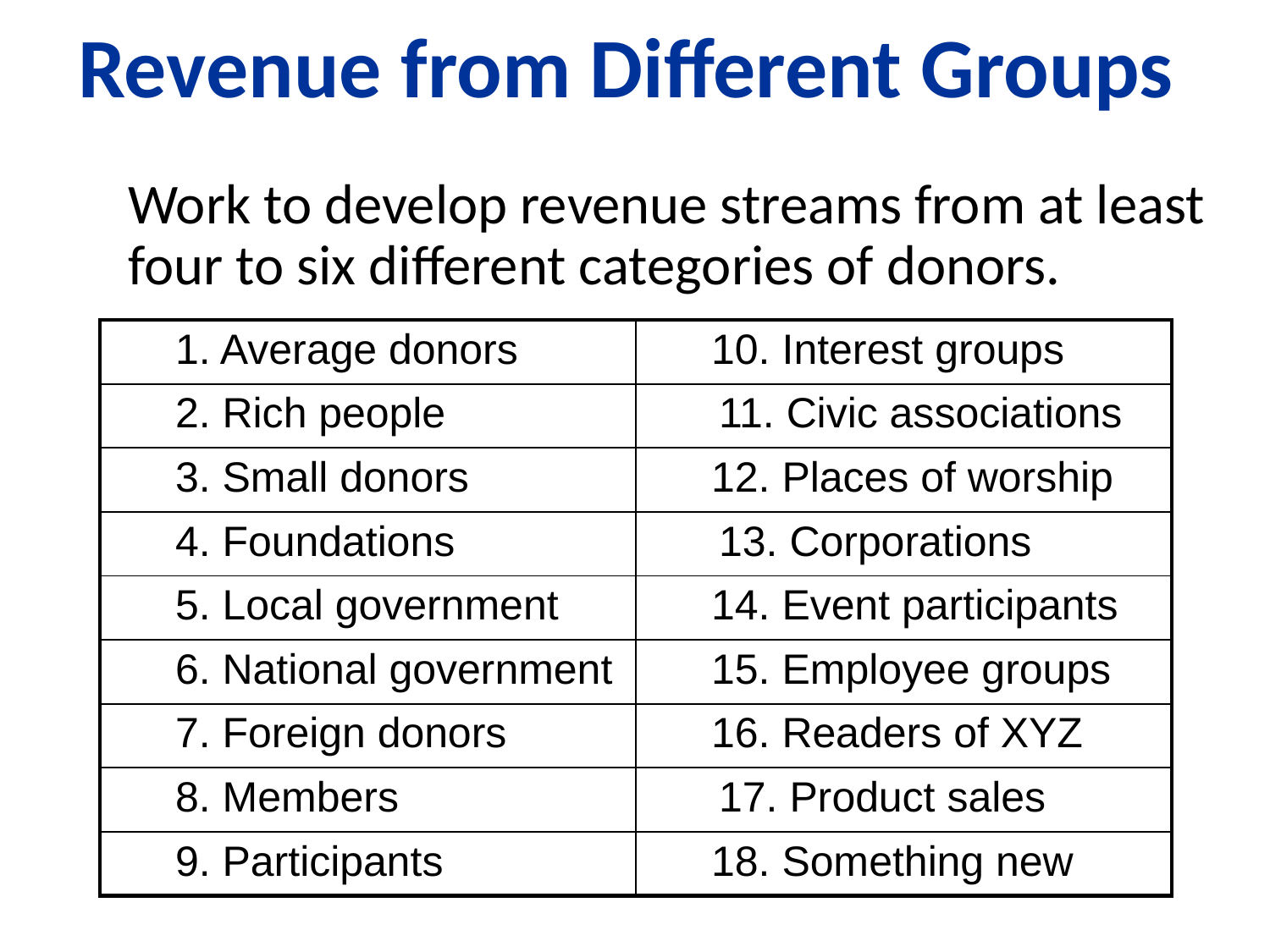

# Revenue from Different Groups
Work to develop revenue streams from at least four to six different categories of donors.

| 1. Average donors | 10. Interest groups |
| --- | --- |
| 2. Rich people | 11. Civic associations |
| 3. Small donors | 12. Places of worship |
| 4. Foundations | 13. Corporations |
| 5. Local government | 14. Event participants |
| 6. National government | 15. Employee groups |
| 7. Foreign donors | 16. Readers of XYZ |
| 8. Members | 17. Product sales |
| 9. Participants | 18. Something new |